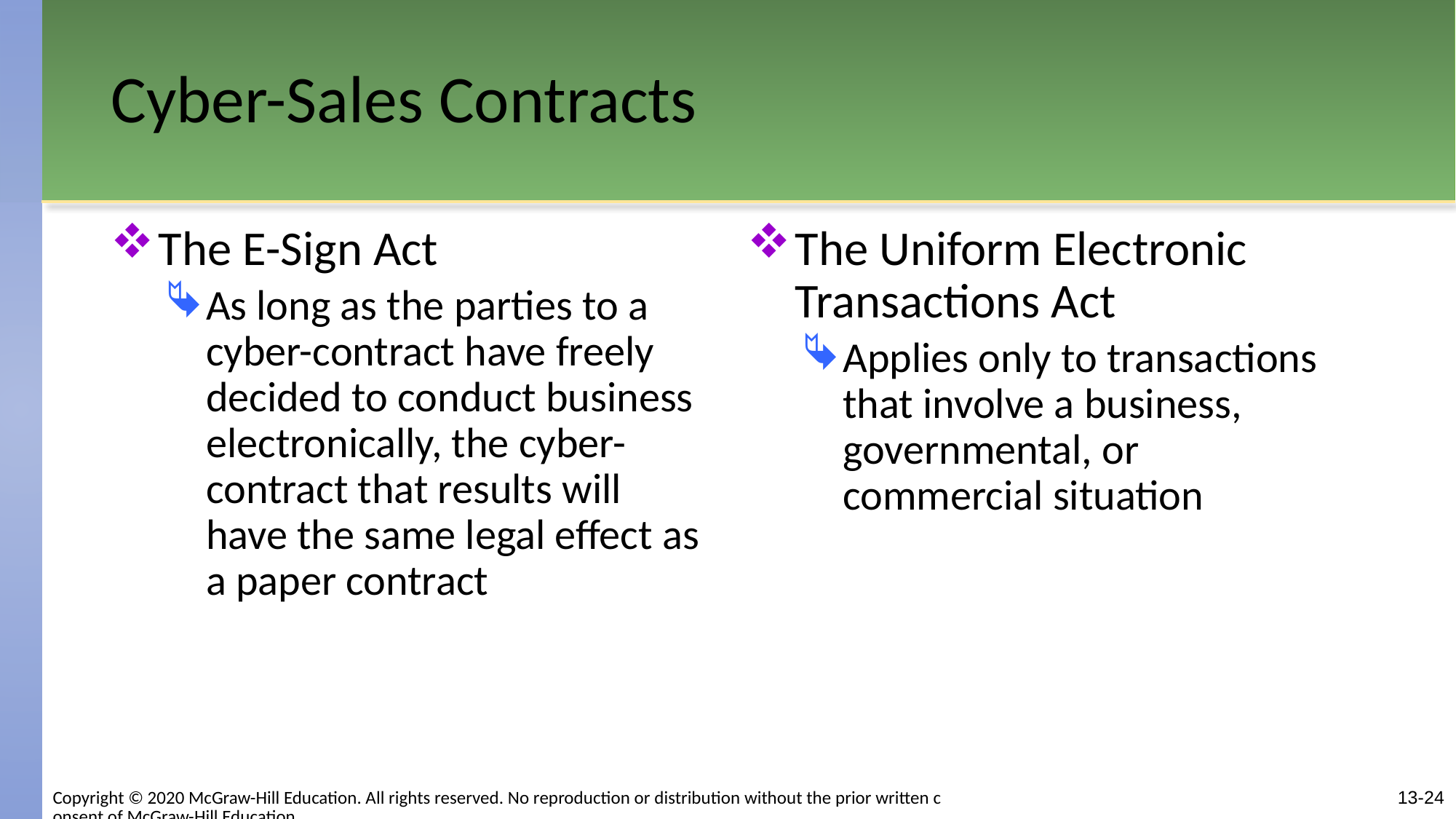

# Cyber-Sales Contracts
The E-Sign Act
As long as the parties to a cyber-contract have freely decided to conduct business electronically, the cyber-contract that results will have the same legal effect as a paper contract
The Uniform Electronic Transactions Act
Applies only to transactions that involve a business, governmental, or commercial situation

Copyright © 2020 McGraw-Hill Education. All rights reserved. No reproduction or distribution without the prior written consent of McGraw-Hill Education.
13-24